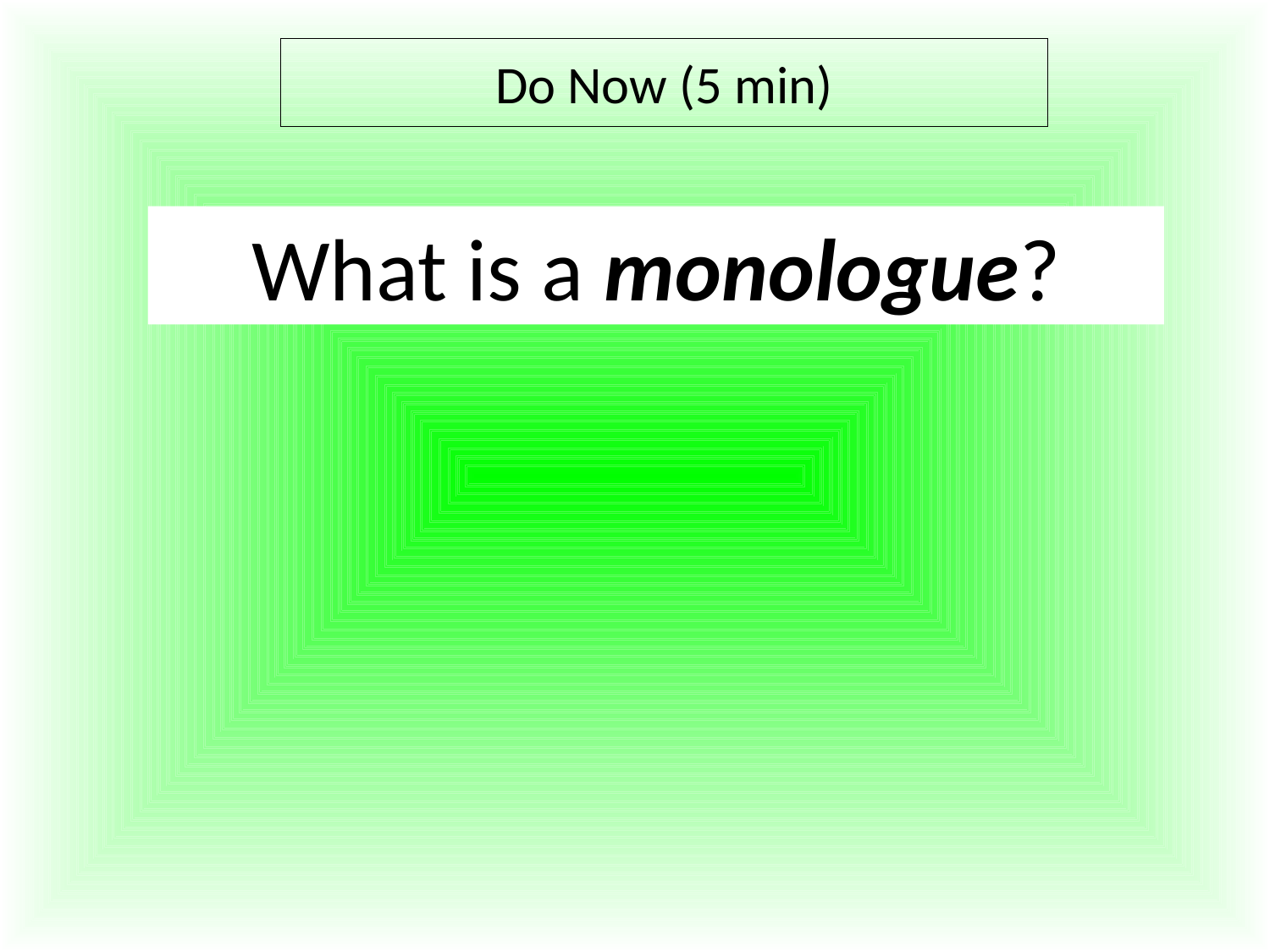

Do Now (5 min)
What is a monologue?